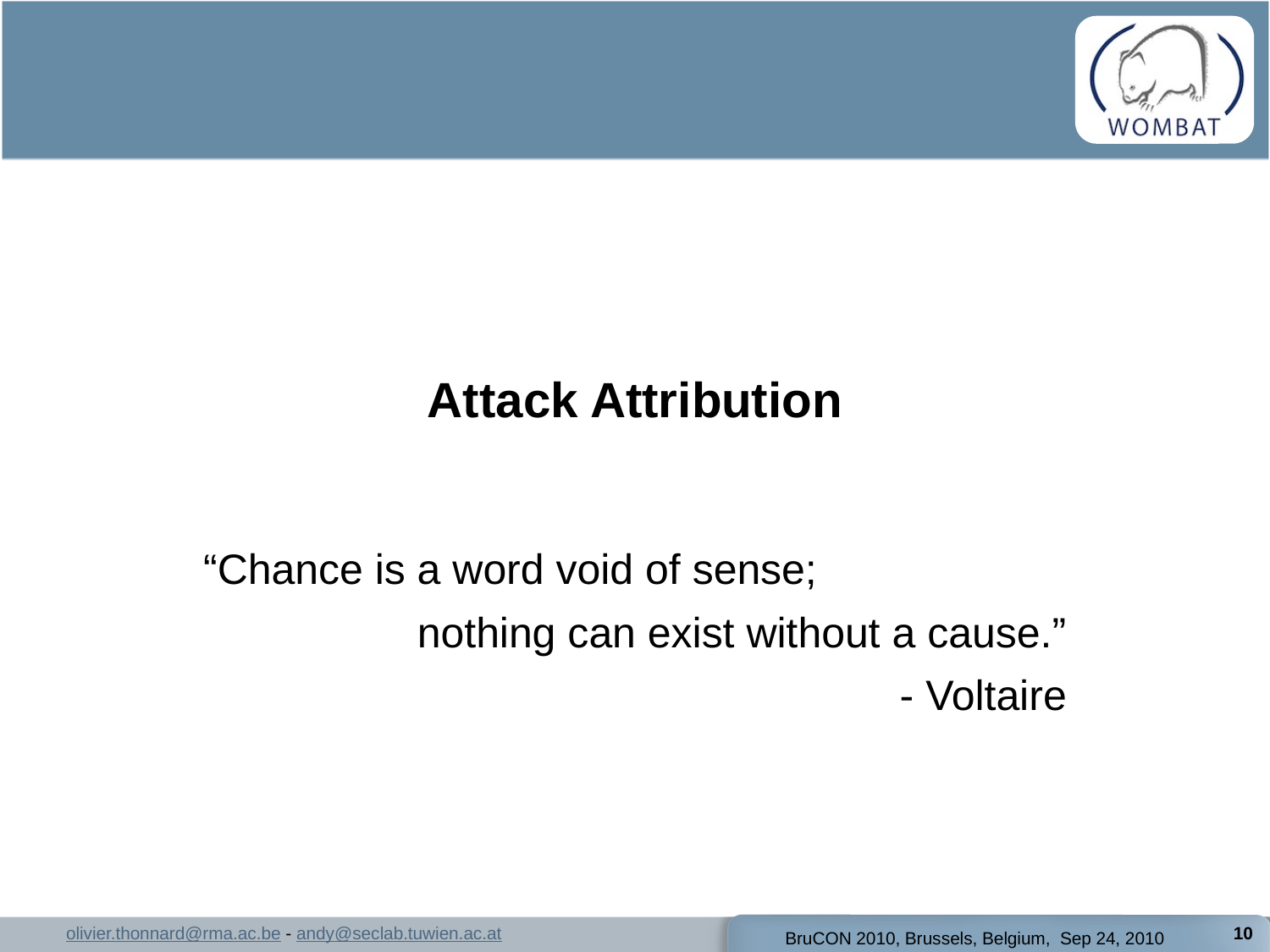

# Attack Attribution
“Chance is a word void of sense;
nothing can exist without a cause.”
- Voltaire

10
BruCON 2010, Brussels, Belgium,  Sep 24, 2010